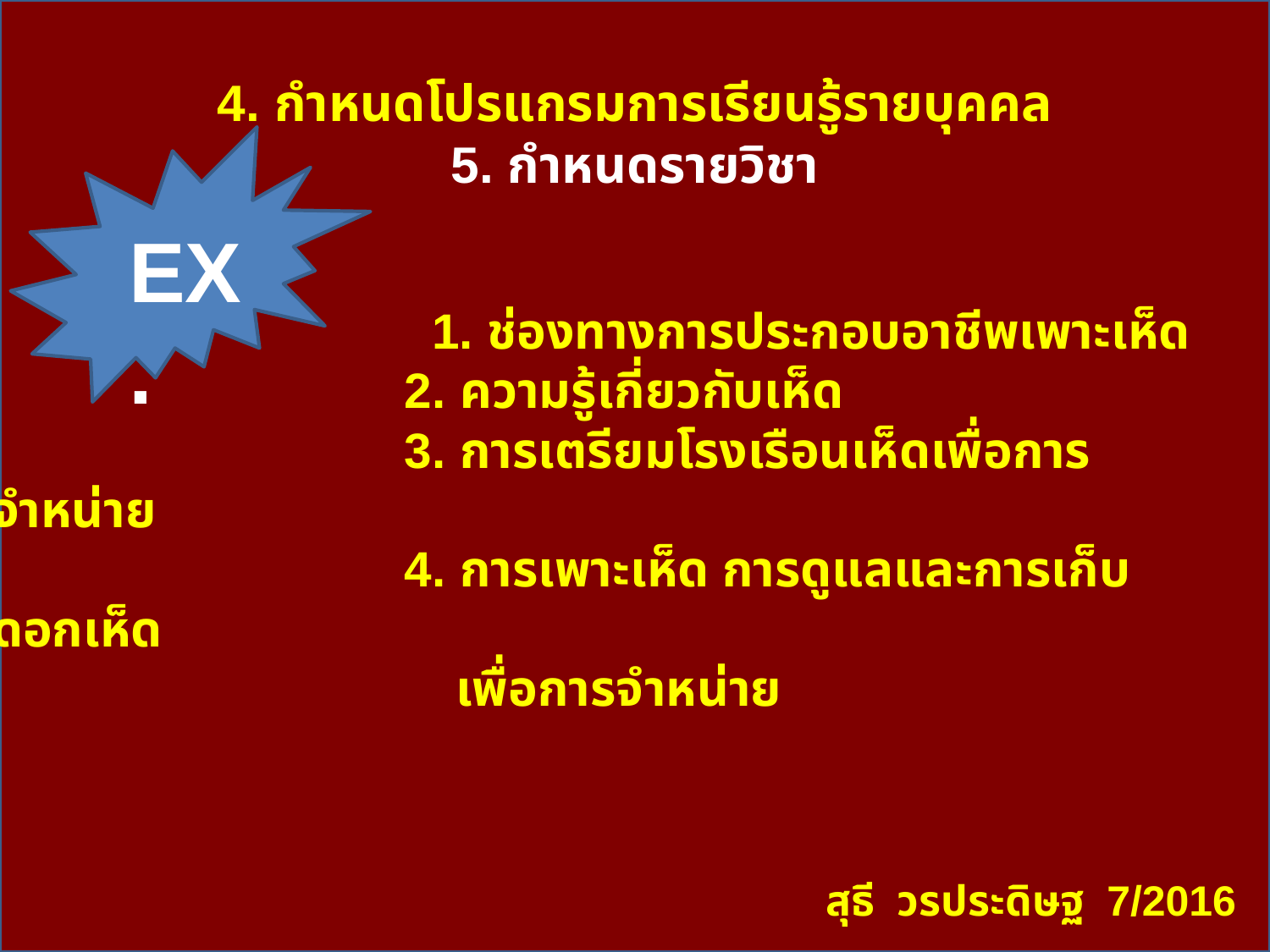

# 4. กำหนดโปรแกรมการเรียนรู้รายบุคคล 5. กำหนดรายวิชา

EX.
                                1. ช่องทางการประกอบอาชีพเพาะเห็ด
                                2. ความรู้เกี่ยวกับเห็ด
                                3. การเตรียมโรงเรือนเห็ดเพื่อการจำหน่าย
                                4. การเพาะเห็ด การดูแลและการเก็บดอกเห็ด
                                    เพื่อการจำหน่าย
สุธี  วรประดิษฐ  7/2016